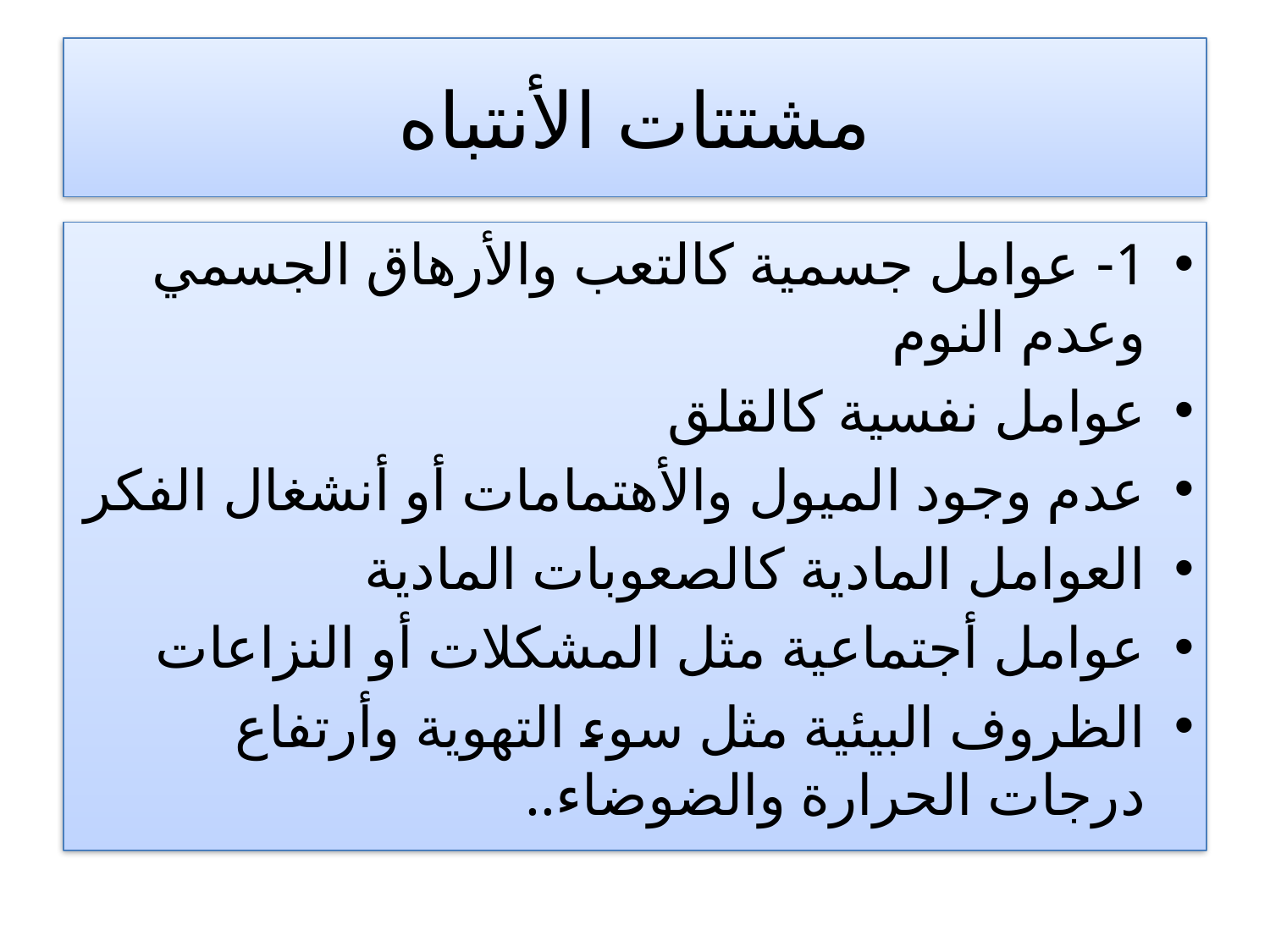

# مشتتات الأنتباه
1- عوامل جسمية كالتعب والأرهاق الجسمي وعدم النوم
عوامل نفسية كالقلق
عدم وجود الميول والأهتمامات أو أنشغال الفكر
العوامل المادية كالصعوبات المادية
عوامل أجتماعية مثل المشكلات أو النزاعات
الظروف البيئية مثل سوء التهوية وأرتفاع درجات الحرارة والضوضاء..